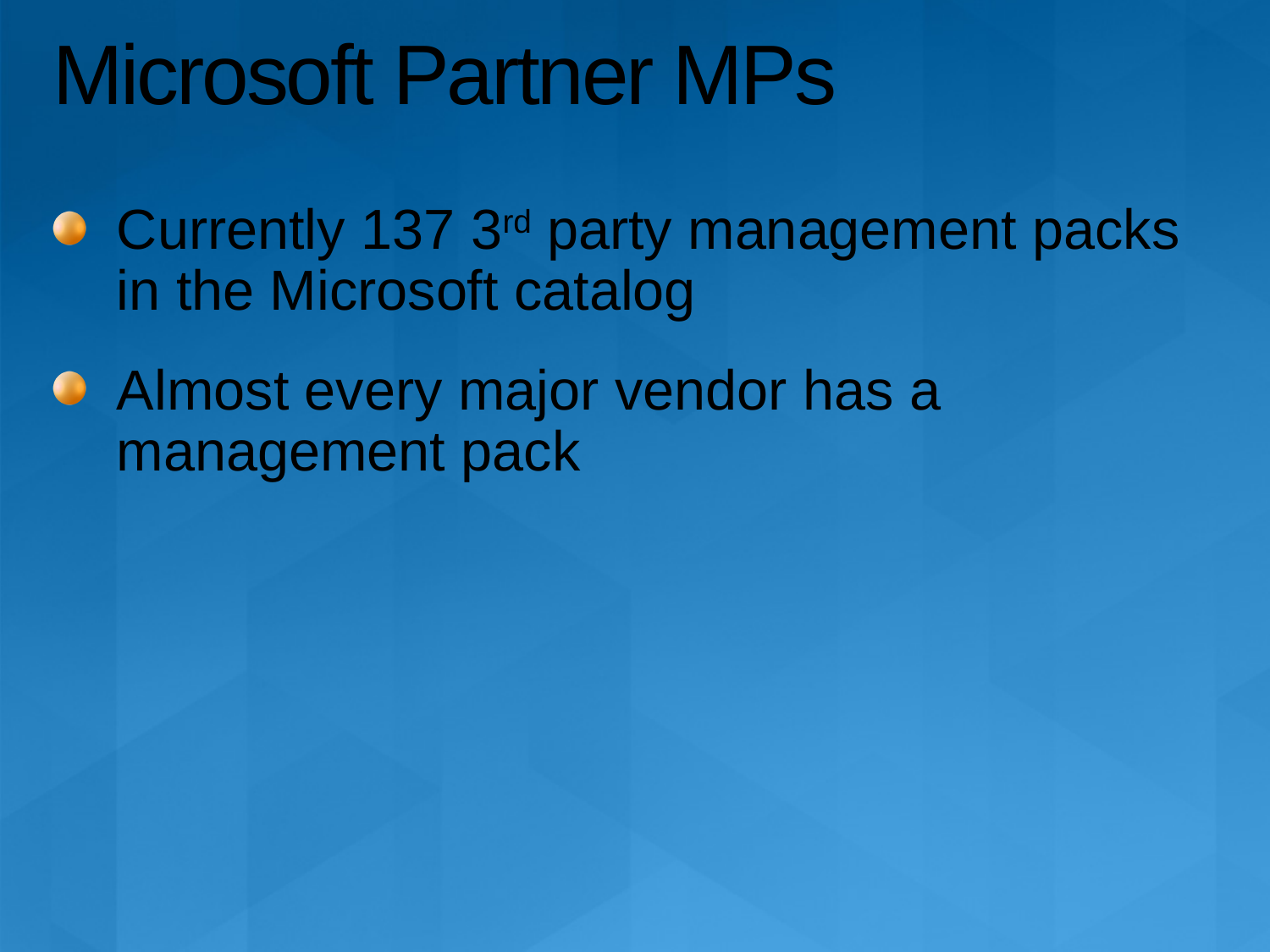

# Microsoft Partner MPs
Currently 137 3rd party management packs in the Microsoft catalog

Almost every major vendor has a management pack